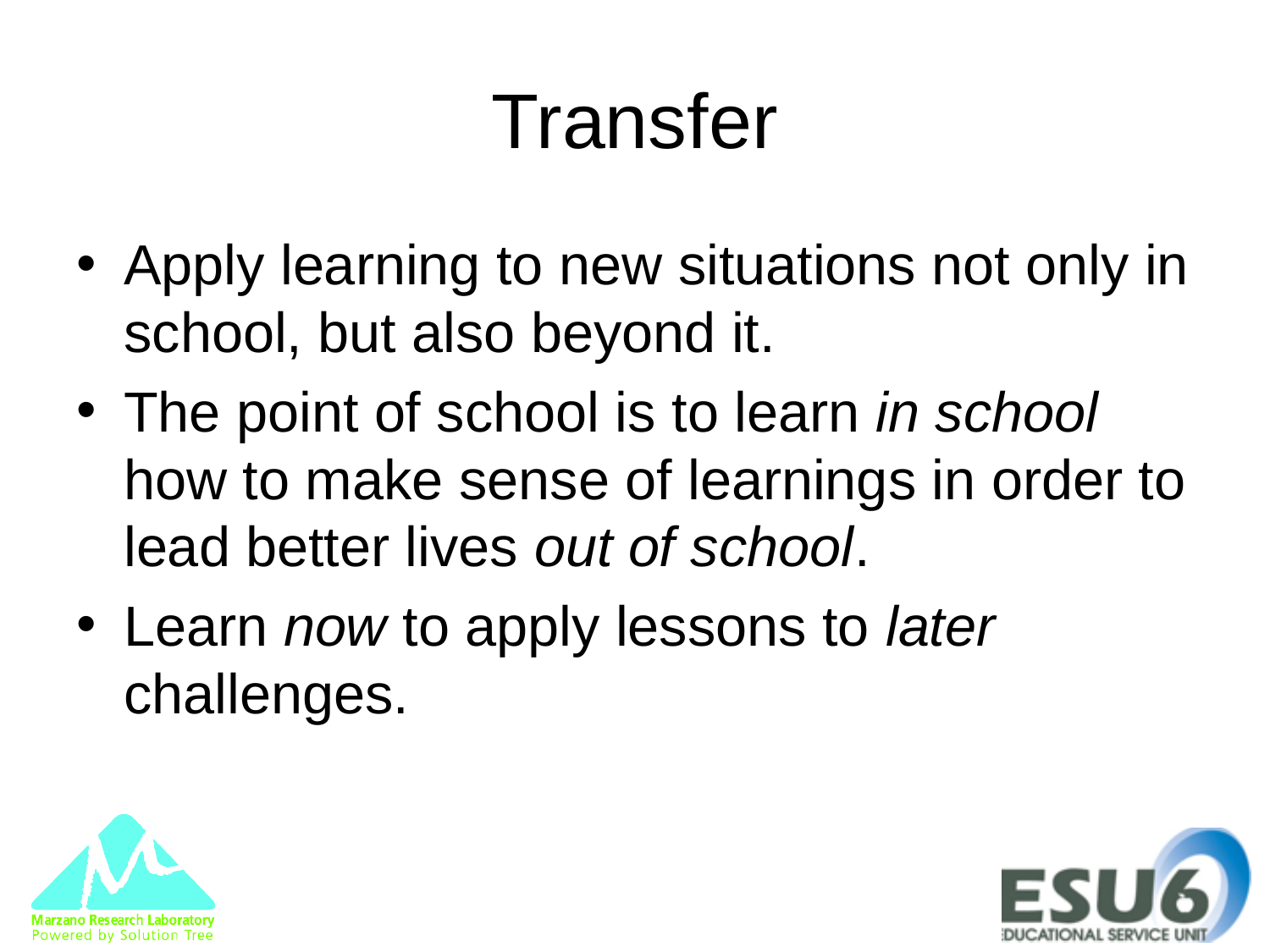

# Transfer
Apply learning to new situations not only in school, but also beyond it.
The point of school is to learn in school how to make sense of learnings in order to lead better lives out of school.
Learn now to apply lessons to later challenges.